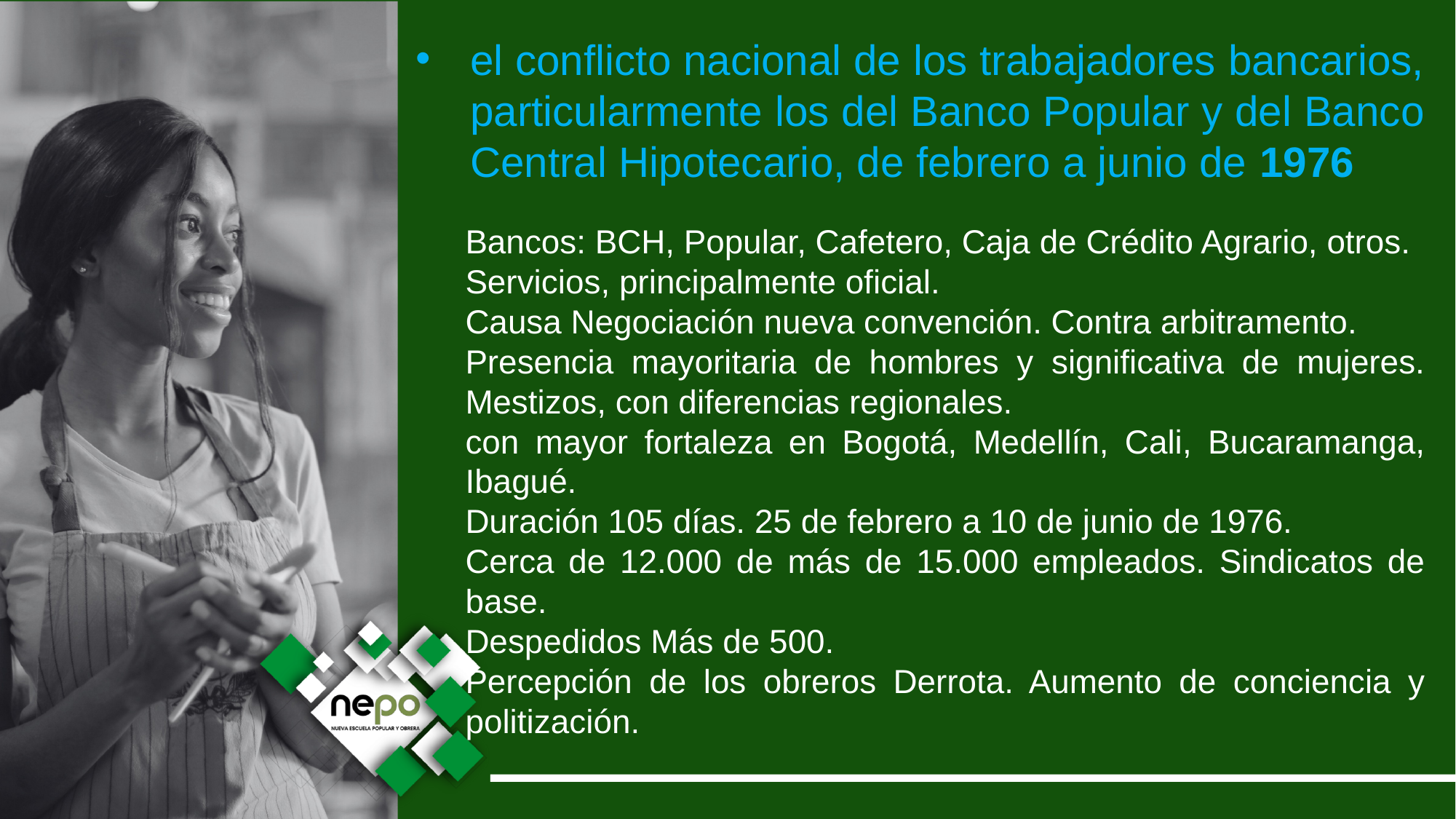

el conflicto nacional de los trabajadores bancarios, particularmente los del Banco Popular y del Banco Central Hipotecario, de febrero a junio de 1976
Bancos: BCH, Popular, Cafetero, Caja de Crédito Agrario, otros.
Servicios, principalmente oficial.
Causa Negociación nueva convención. Contra arbitramento.
Presencia mayoritaria de hombres y significativa de mujeres. Mestizos, con diferencias regionales.
con mayor fortaleza en Bogotá, Medellín, Cali, Bucaramanga, Ibagué.
Duración 105 días. 25 de febrero a 10 de junio de 1976.
Cerca de 12.000 de más de 15.000 empleados. Sindicatos de base.
Despedidos Más de 500.
Percepción de los obreros Derrota. Aumento de conciencia y politización.